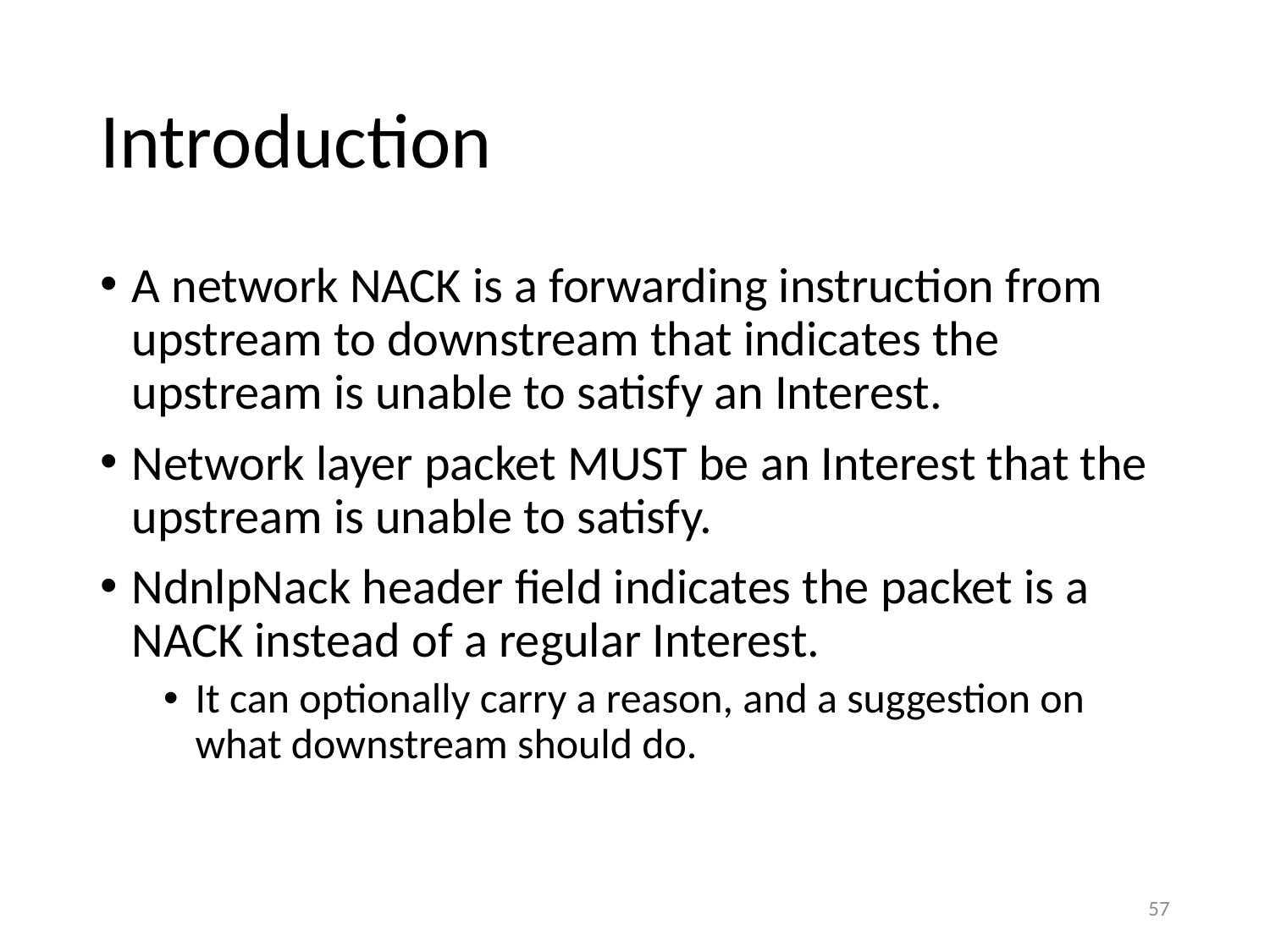

# Introduction
A network NACK is a forwarding instruction from upstream to downstream that indicates the upstream is unable to satisfy an Interest.
Network layer packet MUST be an Interest that the upstream is unable to satisfy.
NdnlpNack header field indicates the packet is a NACK instead of a regular Interest.
It can optionally carry a reason, and a suggestion on what downstream should do.
57